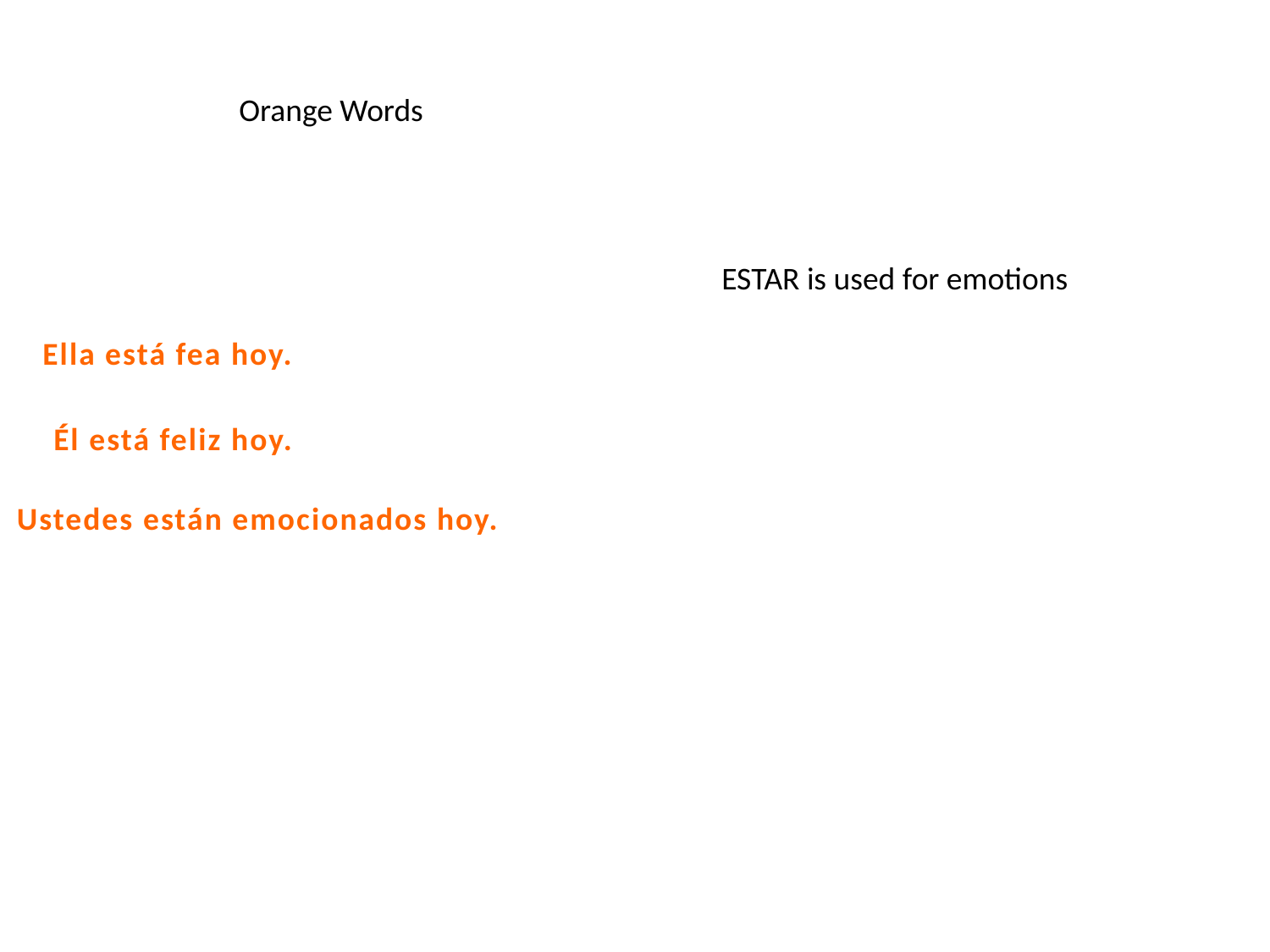

Orange Words
ESTAR is used for emotions
Ella está fea hoy.

Él está feliz hoy.

Ustedes están emocionados hoy.